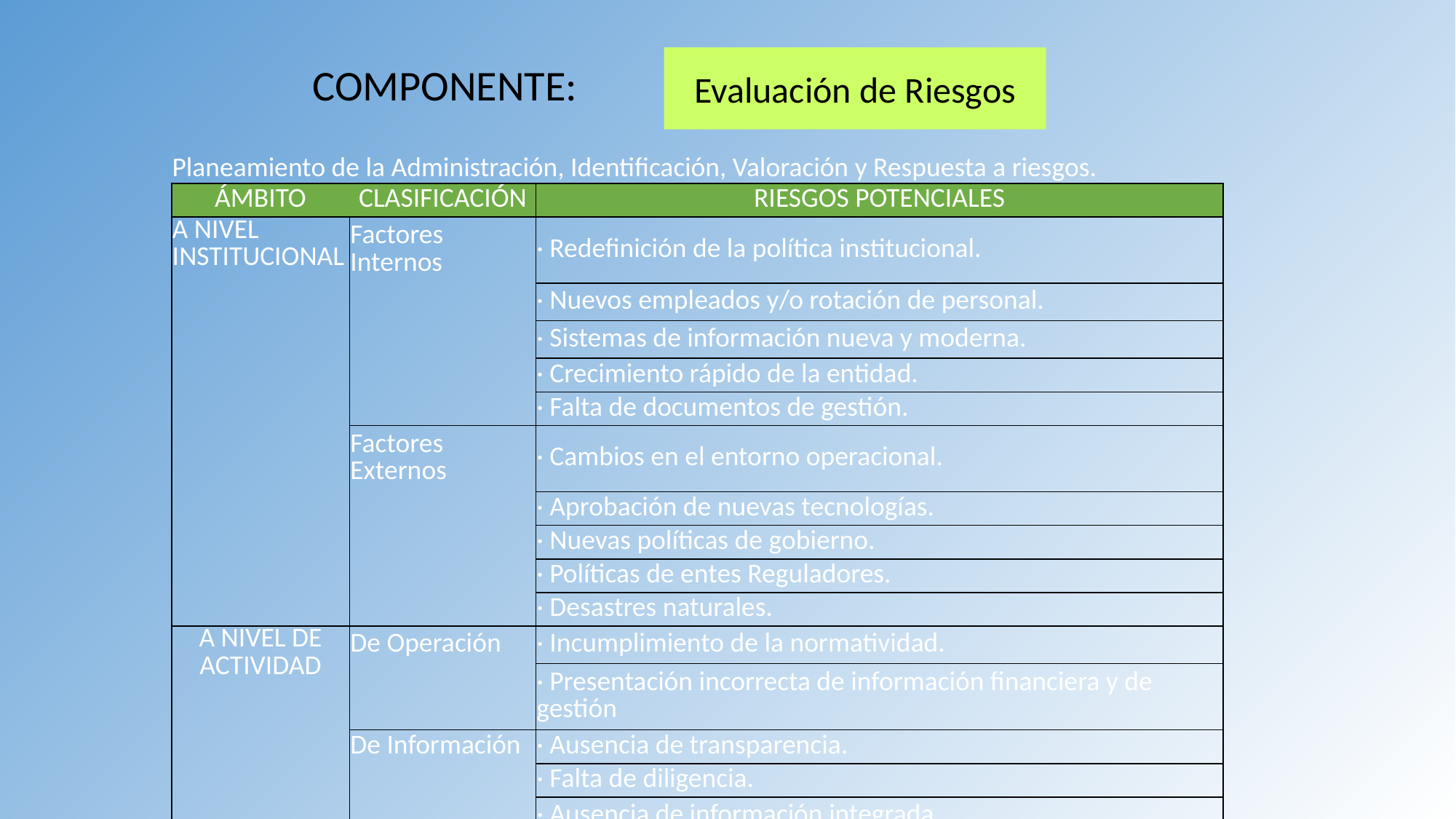

Evaluación de Riesgos
COMPONENTE:
| Planeamiento de la Administración, Identificación, Valoración y Respuesta a riesgos. |  |  |
| --- | --- | --- |
| ÁMBITO | CLASIFICACIÓN | RIESGOS POTENCIALES |
| A NIVEL INSTITUCIONAL | Factores Internos | · Redefinición de la política institucional. |
|  |  | · Nuevos empleados y/o rotación de personal. |
|  |  | · Sistemas de información nueva y moderna. |
|  |  | · Crecimiento rápido de la entidad. |
|  |  | · Falta de documentos de gestión. |
|  | Factores Externos | · Cambios en el entorno operacional. |
|  |  | · Aprobación de nuevas tecnologías. |
|  |  | · Nuevas políticas de gobierno. |
|  |  | · Políticas de entes Reguladores. |
|  |  | · Desastres naturales. |
| A NIVEL DE ACTIVIDAD | De Operación | · Incumplimiento de la normatividad. |
|  |  | · Presentación incorrecta de información financiera y de gestión |
|  | De Información | · Ausencia de transparencia. |
|  |  | · Falta de diligencia. |
|  |  | · Ausencia de información integrada. |
|  | De Auditoría | · Ausencia de Control. |